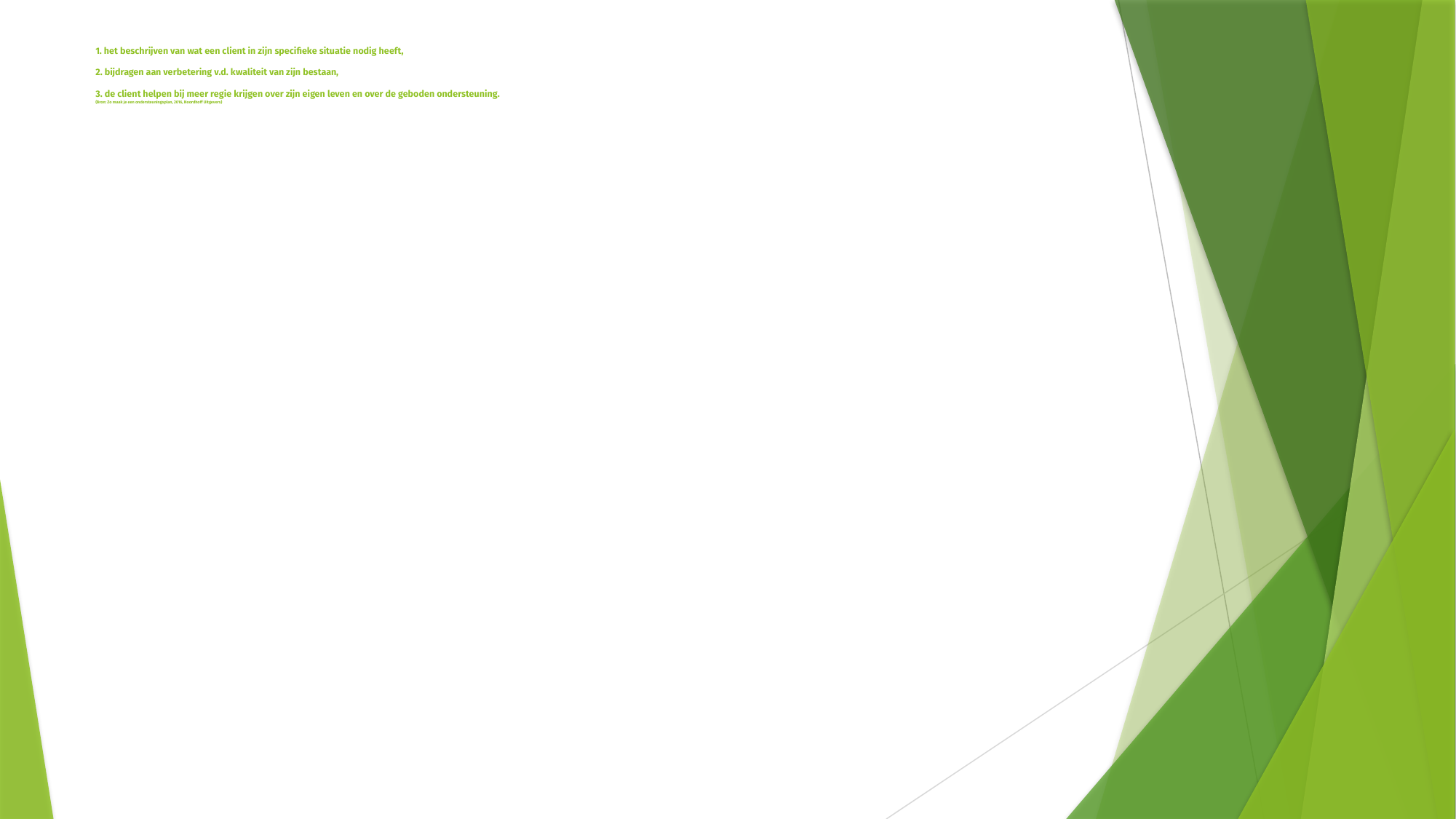

# 1. het beschrijven van wat een client in zijn specifieke situatie nodig heeft, 2. bijdragen aan verbetering v.d. kwaliteit van zijn bestaan, 3. de client helpen bij meer regie krijgen over zijn eigen leven en over de geboden ondersteuning. (Bron: Zo maak je een ondersteuningsplan, 2016, Noordhoff Uitgevers)